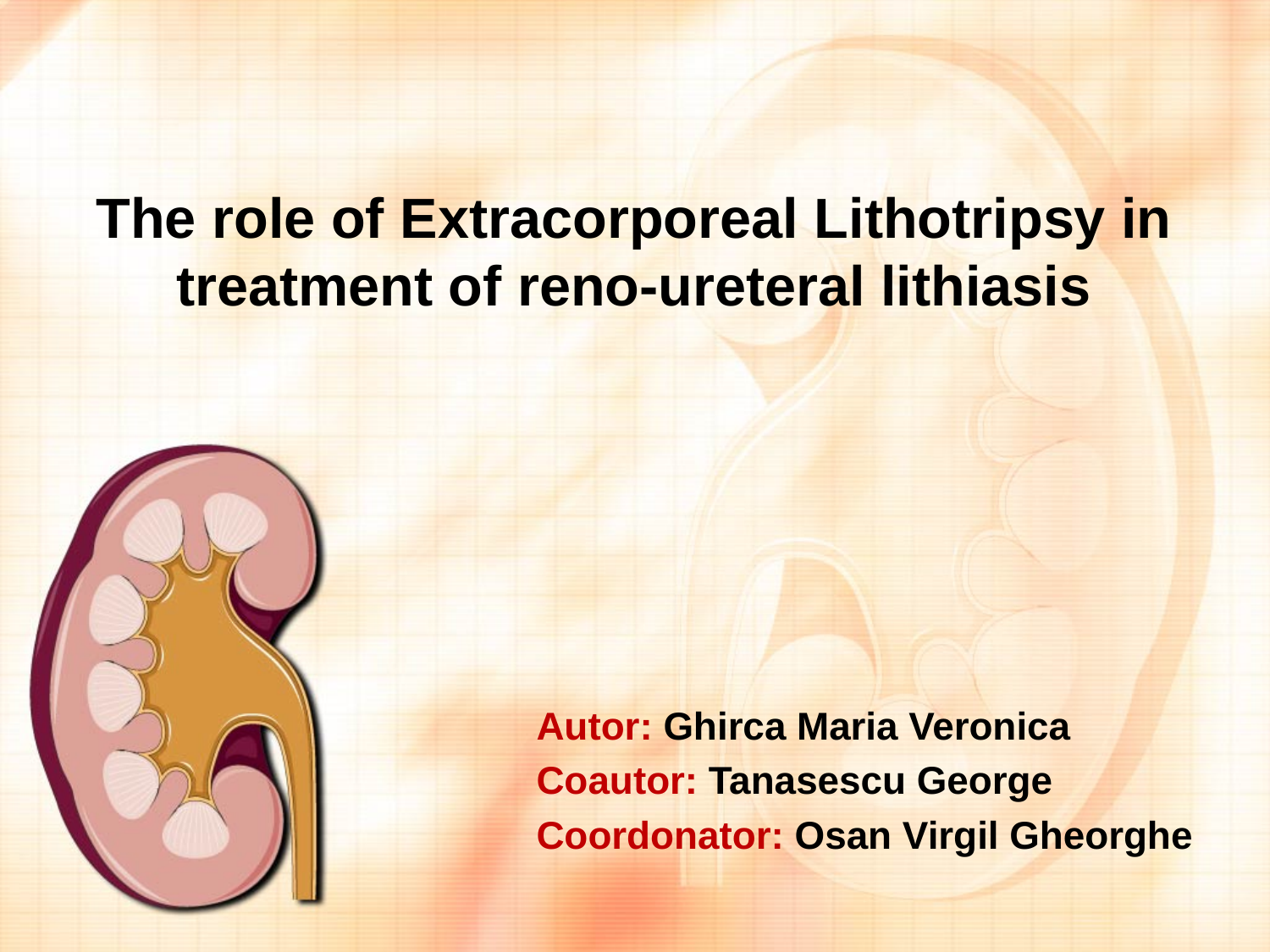

# The role of Extracorporeal Lithotripsy in treatment of reno-ureteral lithiasis
Autor: Ghirca Maria Veronica
Coautor: Tanasescu George
Coordonator: Osan Virgil Gheorghe